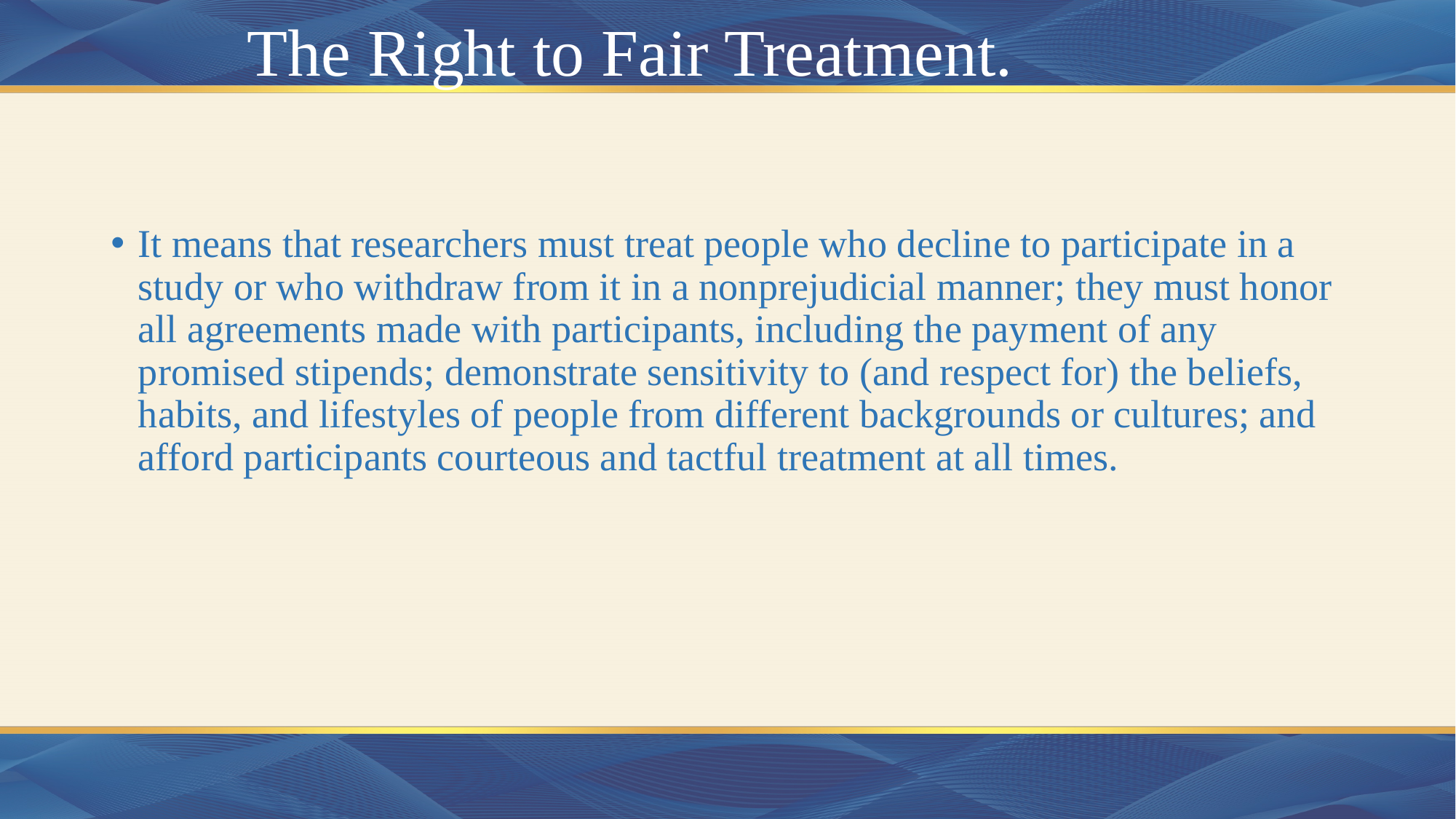

# The Right to Fair Treatment.
It means that researchers must treat people who decline to participate in a study or who withdraw from it in a nonprejudicial manner; they must honor all agreements made with participants, including the payment of any promised stipends; demonstrate sensitivity to (and respect for) the beliefs, habits, and lifestyles of people from different backgrounds or cultures; and afford participants courteous and tactful treatment at all times.